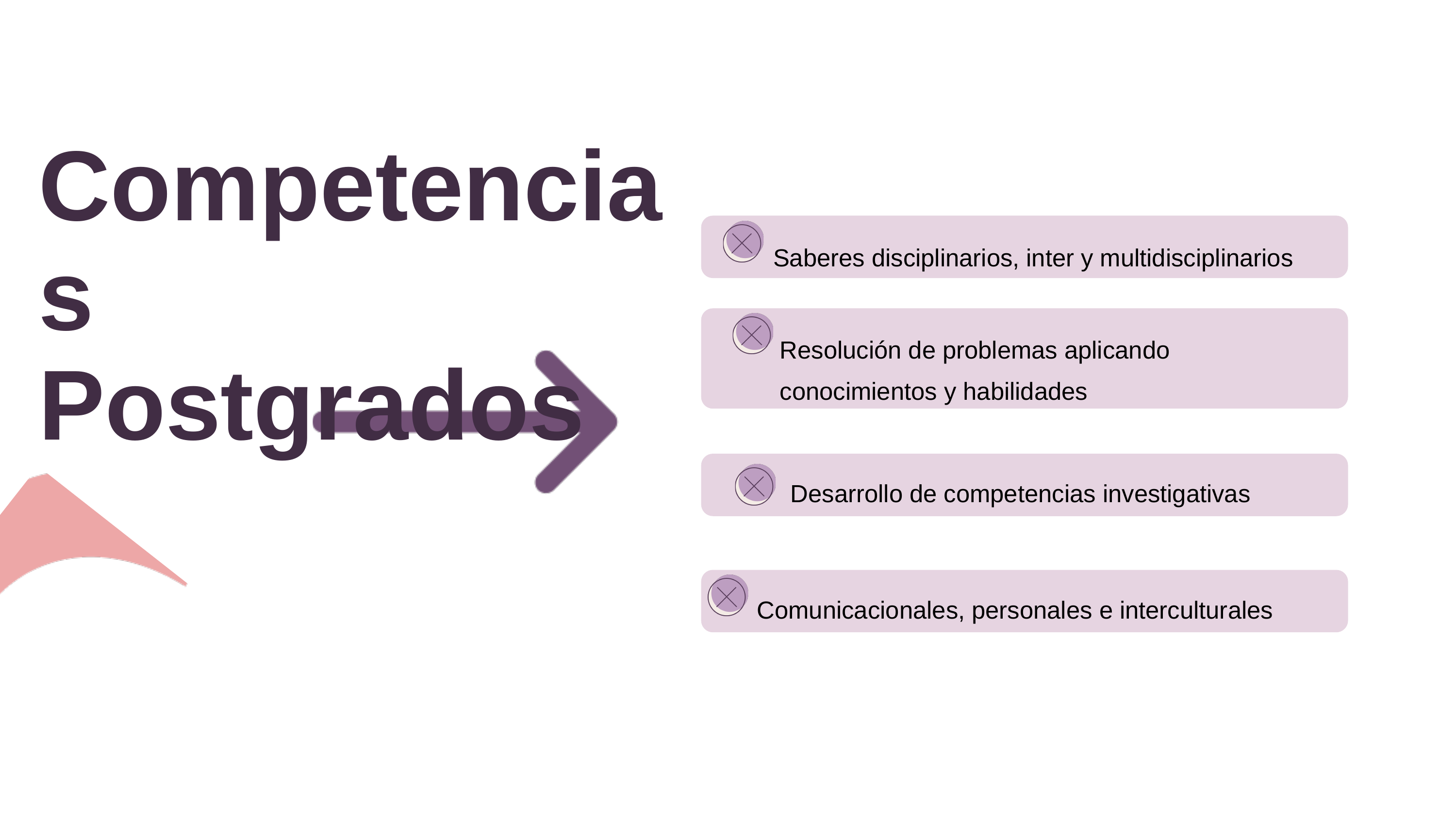

Competencias
Postgrados

Saberes disciplinarios, inter y multidisciplinarios

Resolución de problemas aplicando conocimientos y habilidades

Desarrollo de competencias investigativas

Comunicacionales, personales e interculturales